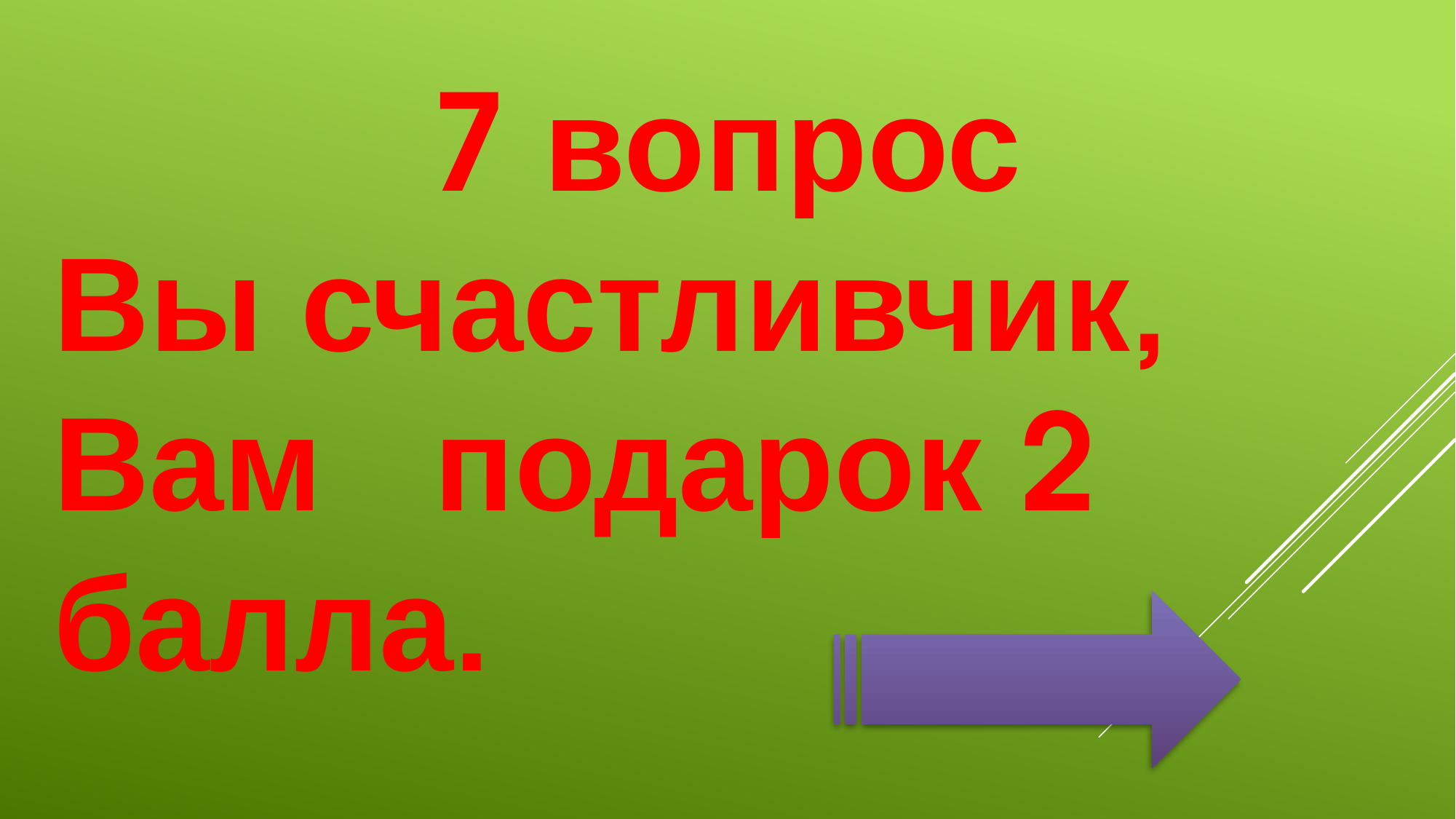

7 вопрос
Вы счастливчик, Вам   подарок 2 балла.